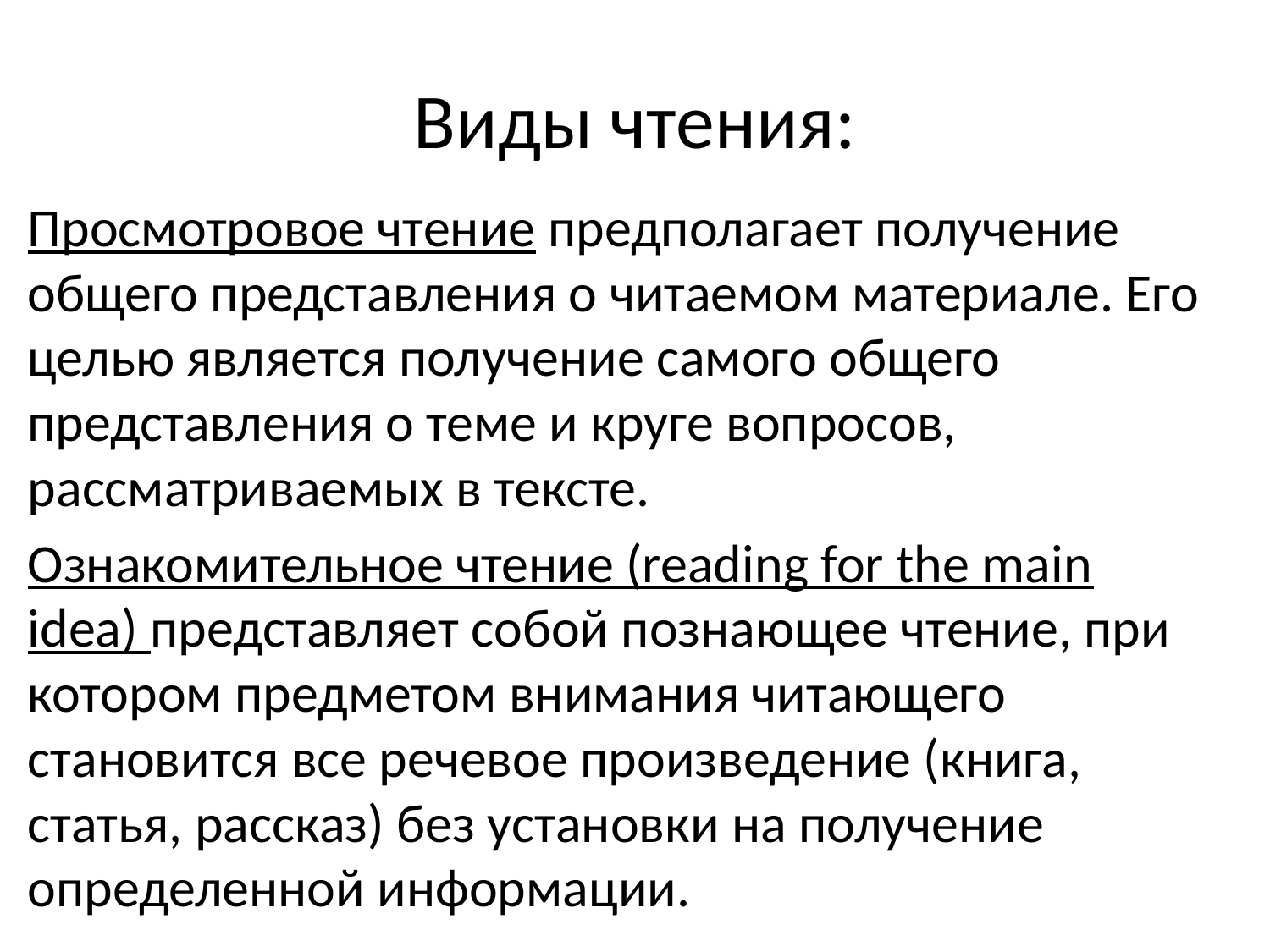

# Виды чтения:
Просмотровое чтение предполагает получение общего представления о читаемом материале. Его целью является получение самого общего представления о теме и круге вопросов, рассматриваемых в тексте.
Ознакомительное чтение (reading for the main idea) представляет собой познающее чтение, при котором предметом внимания читающего становится все речевое произведение (книга, статья, рассказ) без установки на получение определенной информации.